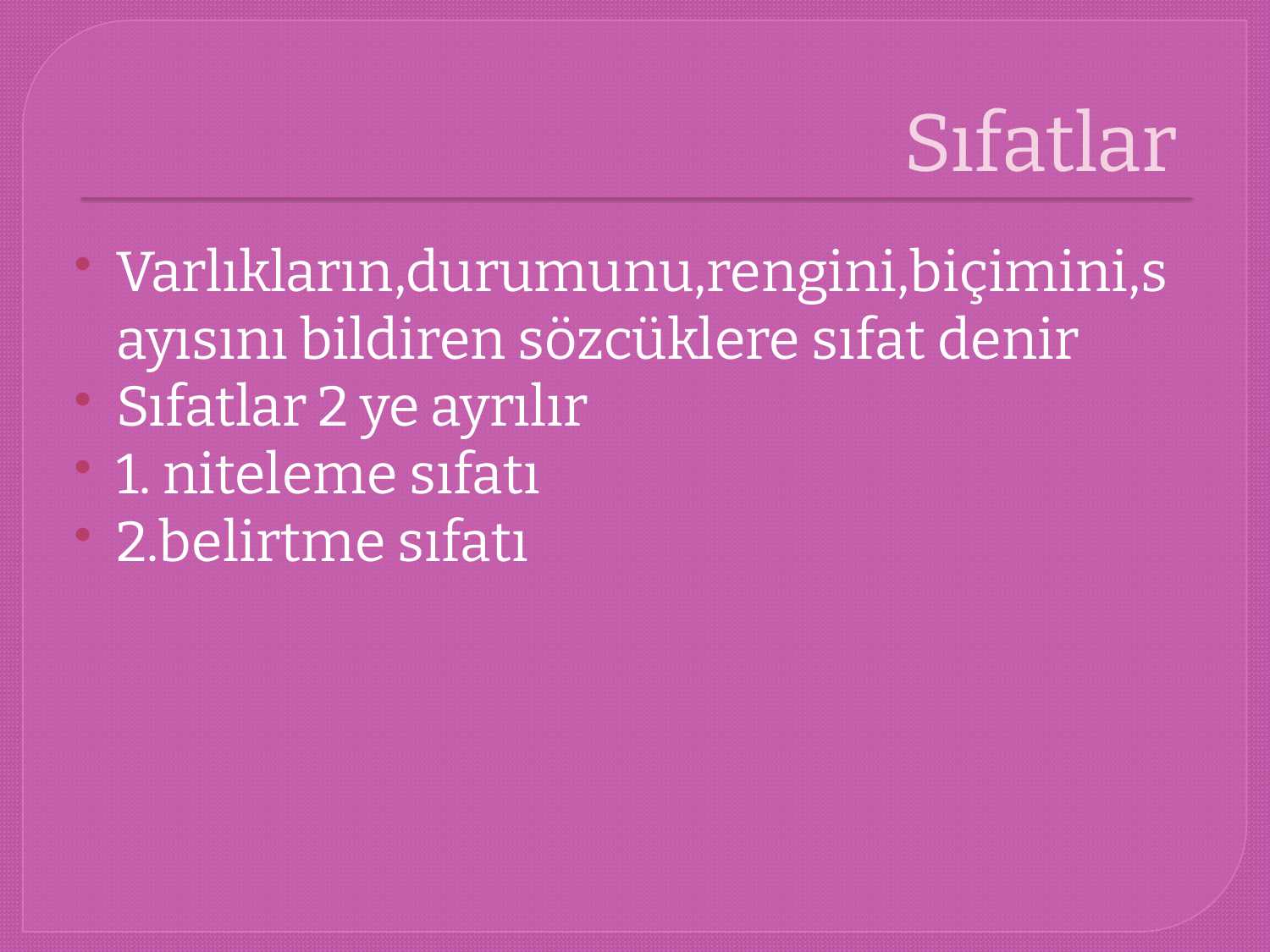

# Sıfatlar
Varlıkların,durumunu,rengini,biçimini,sayısını bildiren sözcüklere sıfat denir
Sıfatlar 2 ye ayrılır
1. niteleme sıfatı
2.belirtme sıfatı